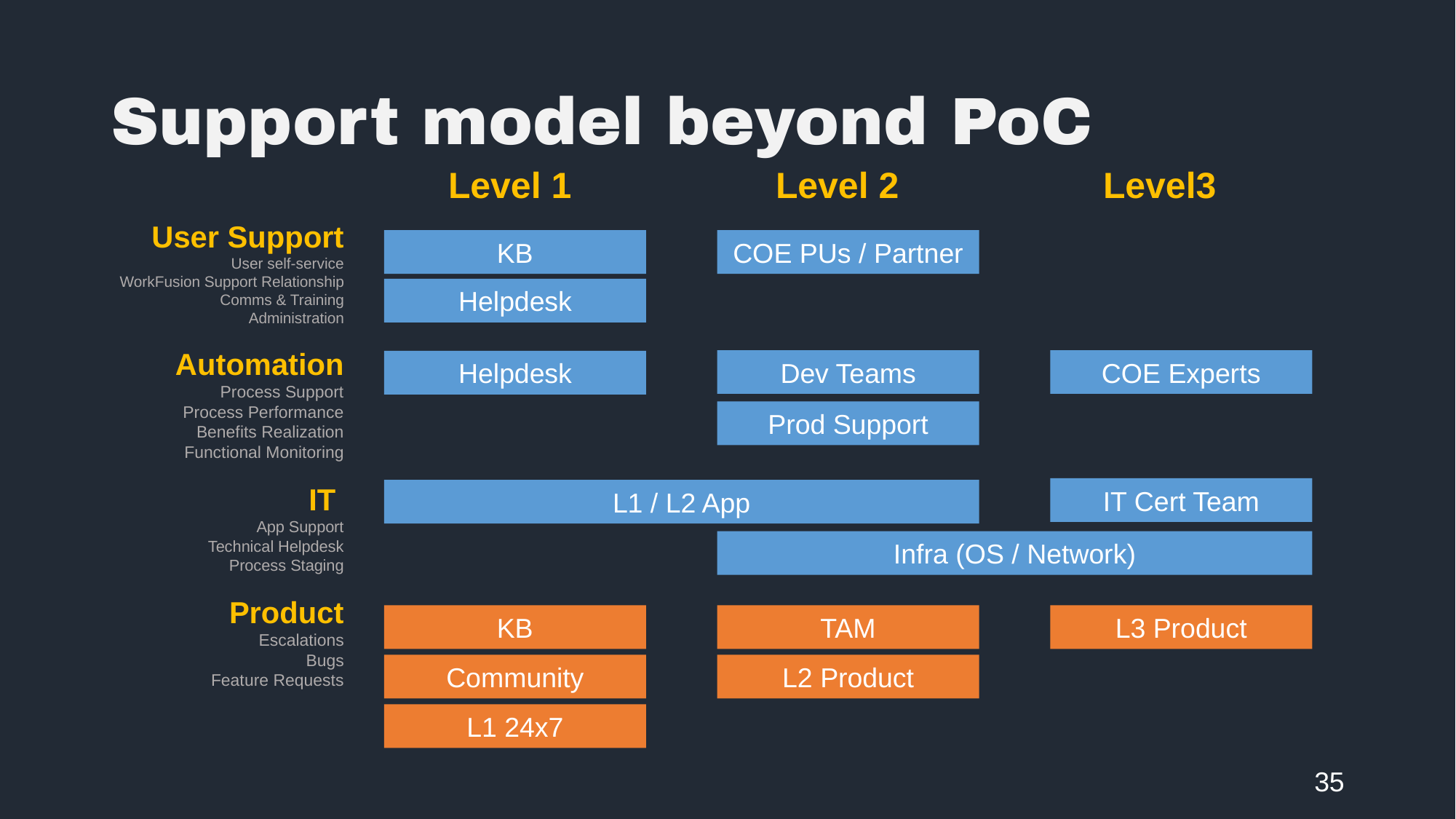

# Support model beyond PoC
Level 1		Level 2		Level3
User Support
User self-service
WorkFusion Support Relationship
Comms & Training
Administration

Automation
Process Support
Process Performance
Benefits Realization
Functional Monitoring

IT
App Support
Technical Helpdesk
Process Staging

Product
Escalations
Bugs
Feature Requests
KB
COE PUs / Partner
Helpdesk
Dev Teams
COE Experts
Helpdesk
Prod Support
IT Cert Team
L1 / L2 App
Infra (OS / Network)
KB
TAM
L3 Product
Community
L2 Product
L1 24x7
35